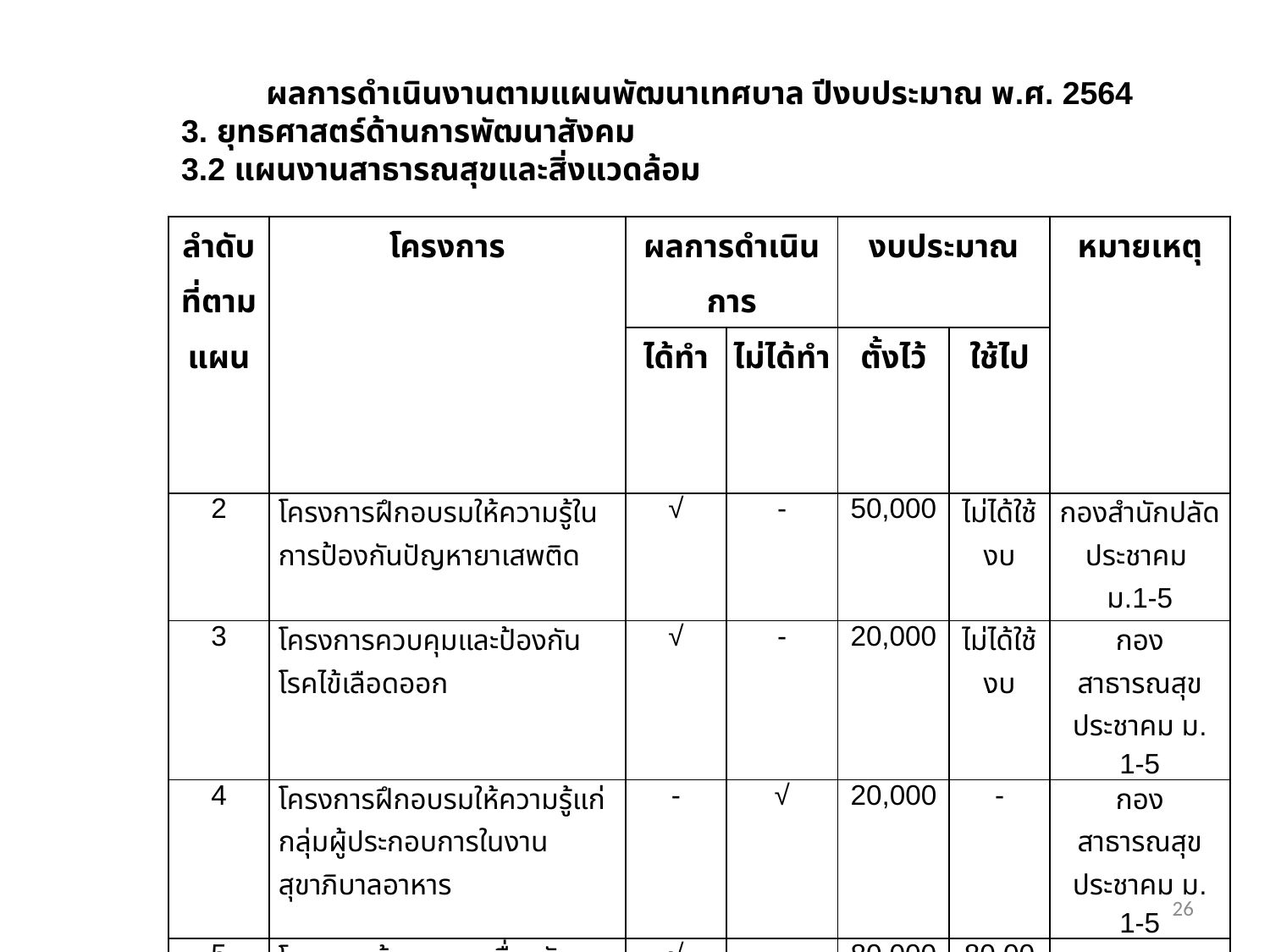

ผลการดำเนินงานตามแผนพัฒนาเทศบาล ปีงบประมาณ พ.ศ. 2564
3. ยุทธศาสตร์ด้านการพัฒนาสังคม
3.2 แผนงานสาธารณสุขและสิ่งแวดล้อม
| ลำดับที่ตามแผน | โครงการ | ผลการดำเนินการ |  | งบประมาณ |  | หมายเหตุ |
| --- | --- | --- | --- | --- | --- | --- |
|  |  | ได้ทำ | ไม่ได้ทำ | ตั้งไว้ | ใช้ไป |  |
| 2 | โครงการฝึกอบรมให้ความรู้ในการป้องกันปัญหายาเสพติด | √ | - | 50,000 | ไม่ได้ใช้งบ | กองสำนักปลัดประชาคม ม.1-5 |
| 3 | โครงการควบคุมและป้องกันโรคไข้เลือดออก | √ | - | 20,000 | ไม่ได้ใช้งบ | กองสาธารณสุขประชาคม ม. 1-5 |
| 4 | โครงการฝึกอบรมให้ความรู้แก่กลุ่มผู้ประกอบการในงานสุขาภิบาลอาหาร | - | √ | 20,000 | - | กองสาธารณสุขประชาคม ม. 1-5 |
| 5 | โครงการจ้างเหมาเครื่องจักรปรับสถานที่กำจัดขยะมูลฝอย | √ | - | 80,000 | 80,000 | กองสาธารณสุขประชาคม ม. 1-5 |
26